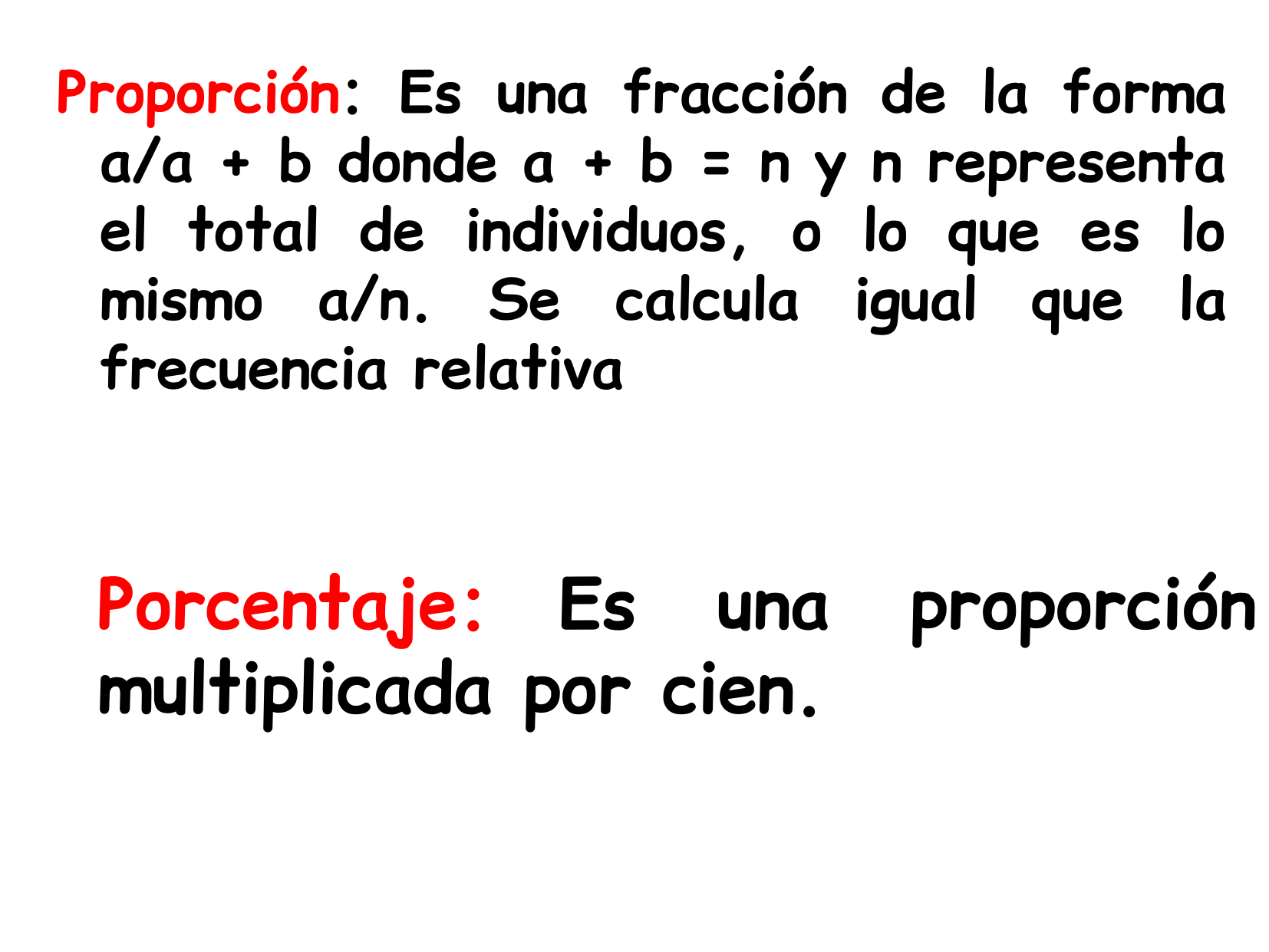

Proporción: Es una fracción de la forma a/a + b donde a + b = n y n representa el total de individuos, o lo que es lo mismo a/n. Se calcula igual que la frecuencia relativa
Porcentaje: Es una proporción multiplicada por cien.